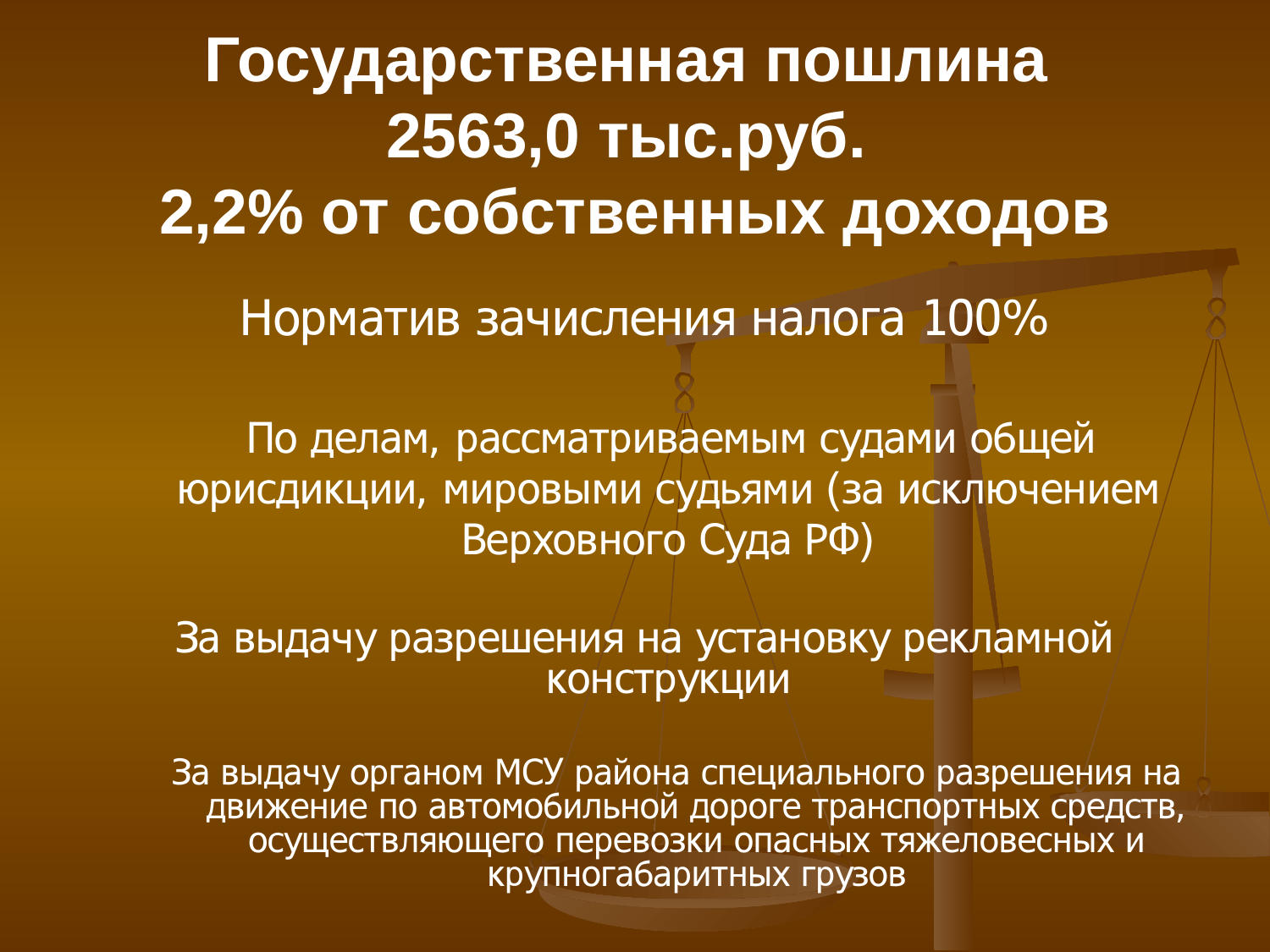

# Государственная пошлина 2563,0 тыс.руб. 2,2% от собственных доходов

Норматив зачисления налога 100%

    По делам, рассматриваемым судами общей юрисдикции, мировыми судьями (за исключением Верховного Суда РФ)

За выдачу разрешения на установку рекламной конструкции

За выдачу органом МСУ района специального разрешения на движение по автомобильной дороге транспортных средств, осуществляющего перевозки опасных тяжеловесных и крупногабаритных грузов